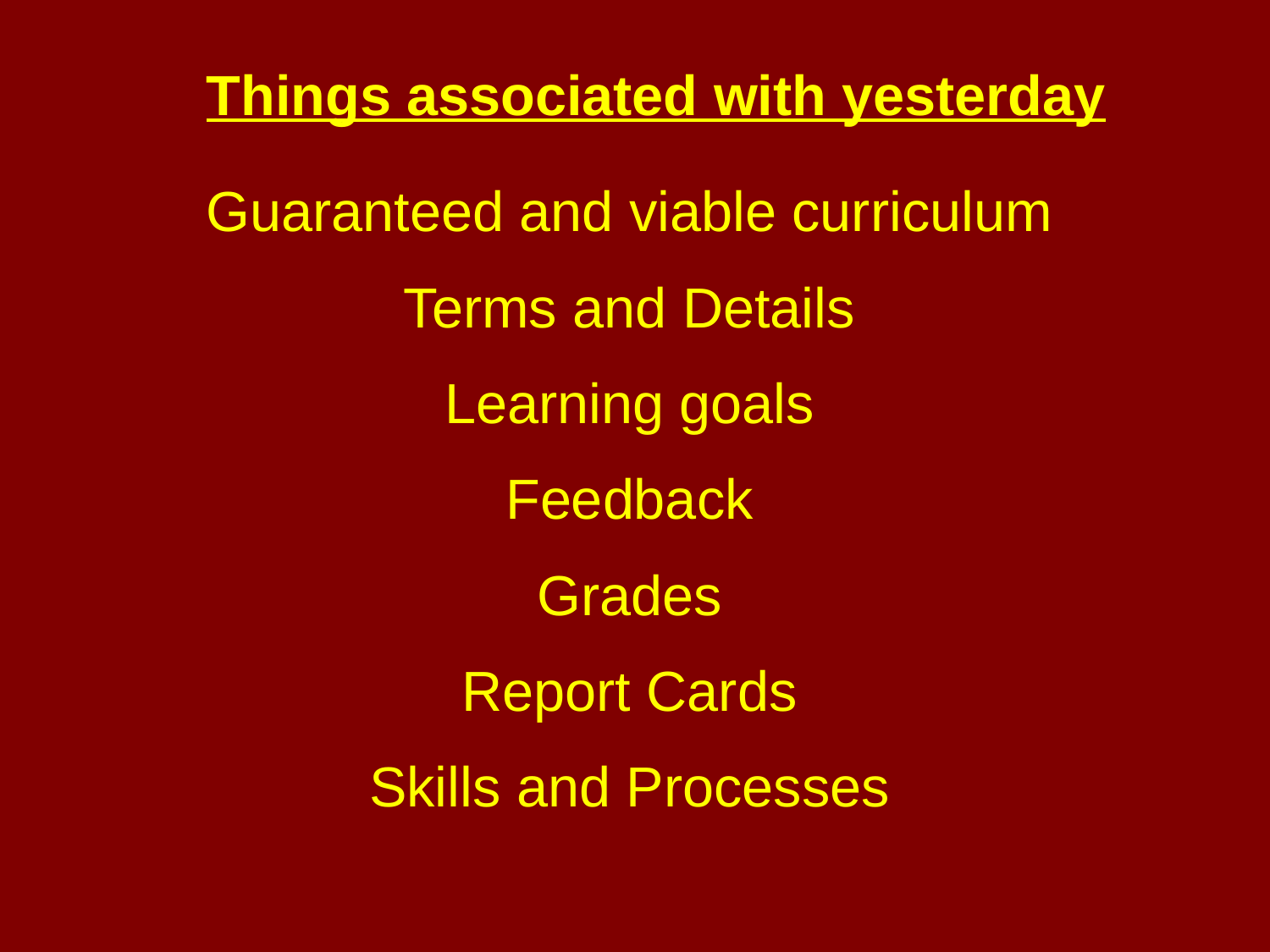

Things associated with yesterday
Guaranteed and viable curriculum
Terms and Details
Learning goals
Feedback
Grades
Report Cards
Skills and Processes